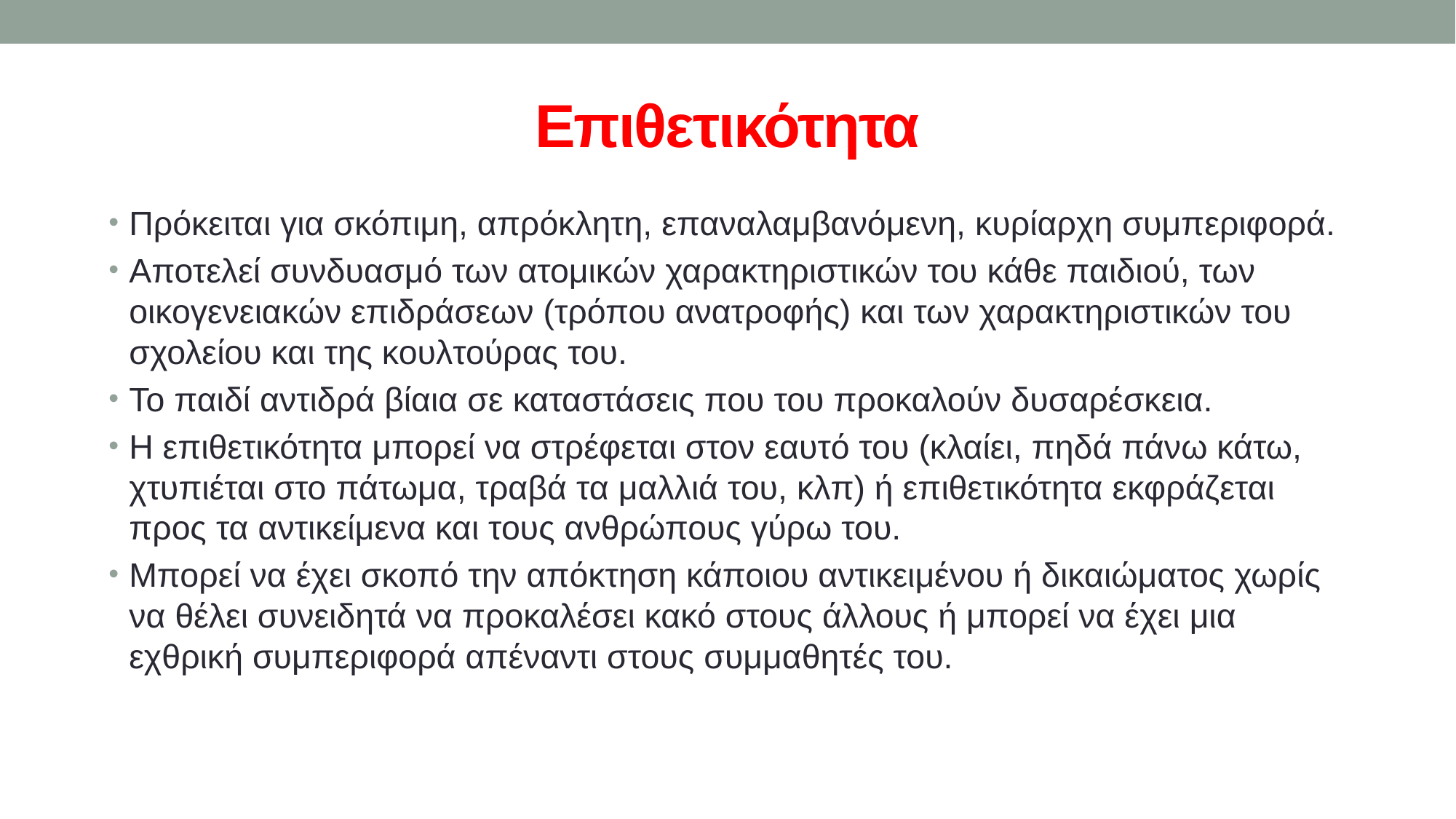

# Επιθετικότητα
Πρόκειται για σκόπιμη, απρόκλητη, επαναλαμβανόμενη, κυρίαρχη συμπεριφορά.
Αποτελεί συνδυασμό των ατομικών χαρακτηριστικών του κάθε παιδιού, των οικογενειακών επιδράσεων (τρόπου ανατροφής) και των χαρακτηριστικών του σχολείου και της κουλτούρας του.
Το παιδί αντιδρά βίαια σε καταστάσεις που του προκαλούν δυσαρέσκεια.
Η επιθετικότητα μπορεί να στρέφεται στον εαυτό του (κλαίει, πηδά πάνω κάτω, χτυπιέται στο πάτωμα, τραβά τα μαλλιά του, κλπ) ή επιθετικότητα εκφράζεται προς τα αντικείμενα και τους ανθρώπους γύρω του.
Μπορεί να έχει σκοπό την απόκτηση κάποιου αντικειμένου ή δικαιώματος χωρίς να θέλει συνειδητά να προκαλέσει κακό στους άλλους ή μπορεί να έχει μια εχθρική συμπεριφορά απέναντι στους συμμαθητές του.